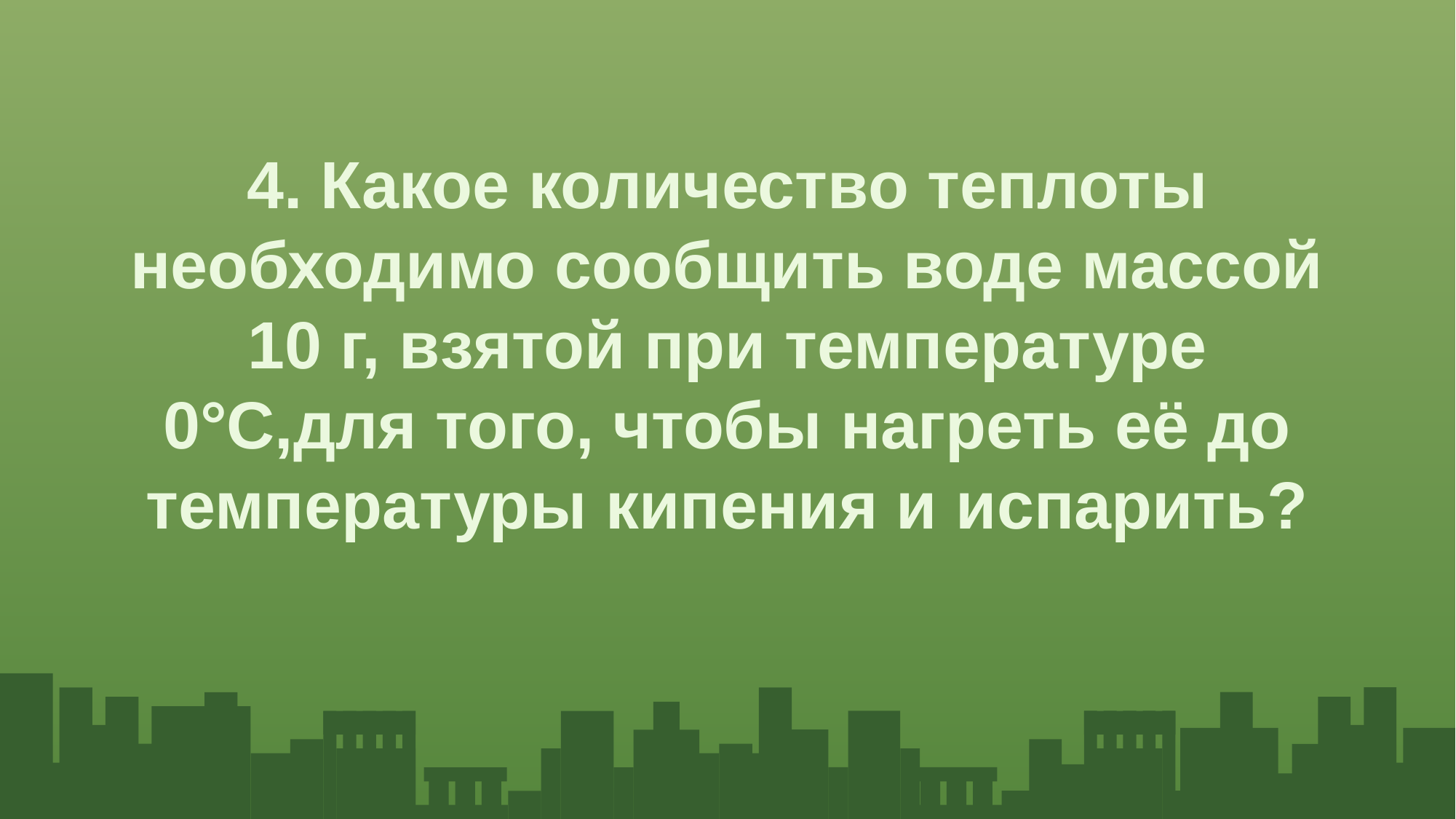

# 4. Какое количество теплоты необходимо сообщить воде массой 10 г, взятой при температуре 0°C,для того, чтобы нагреть её до температуры кипения и испарить?